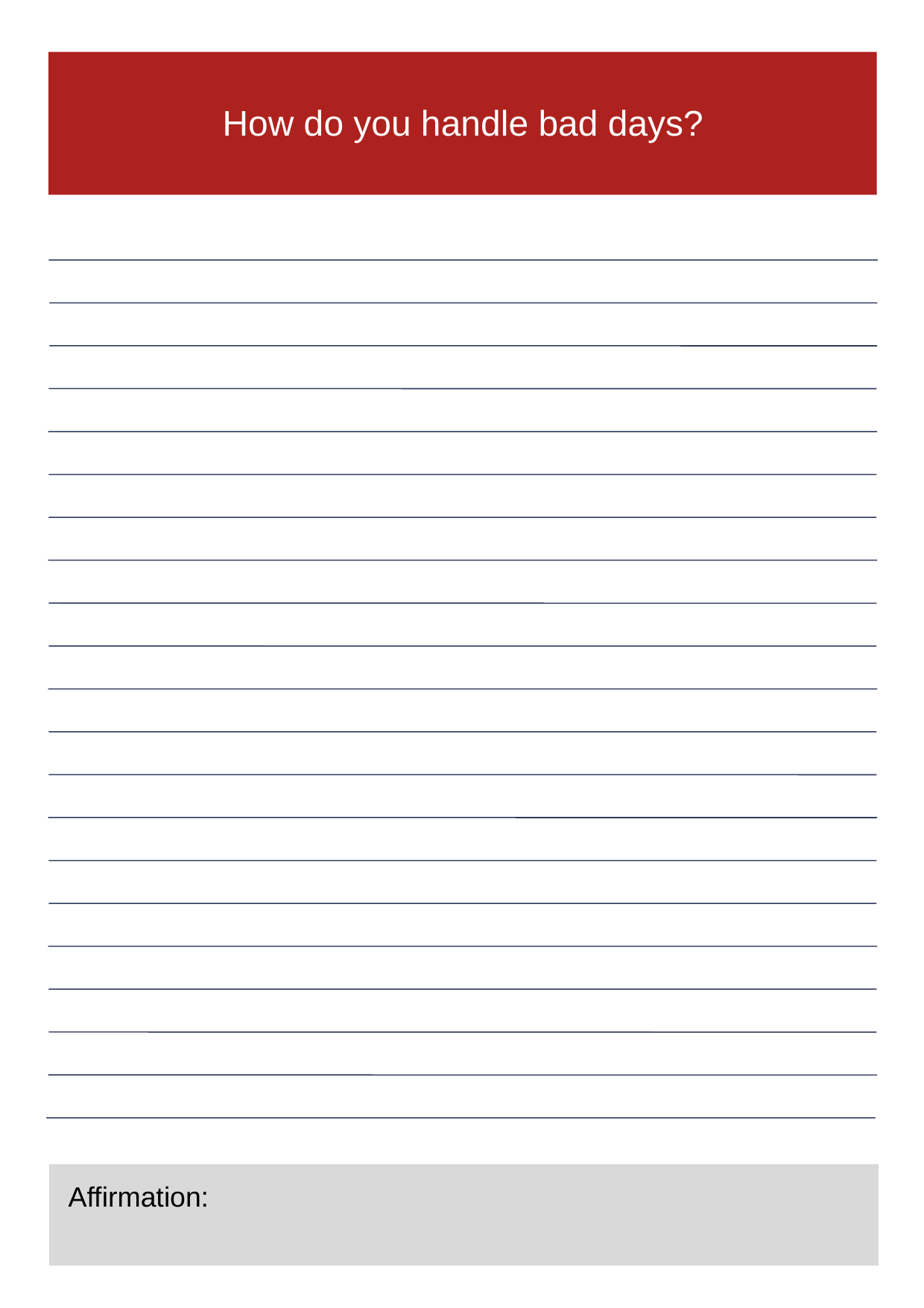

How do you handle bad days?

Affirmation: